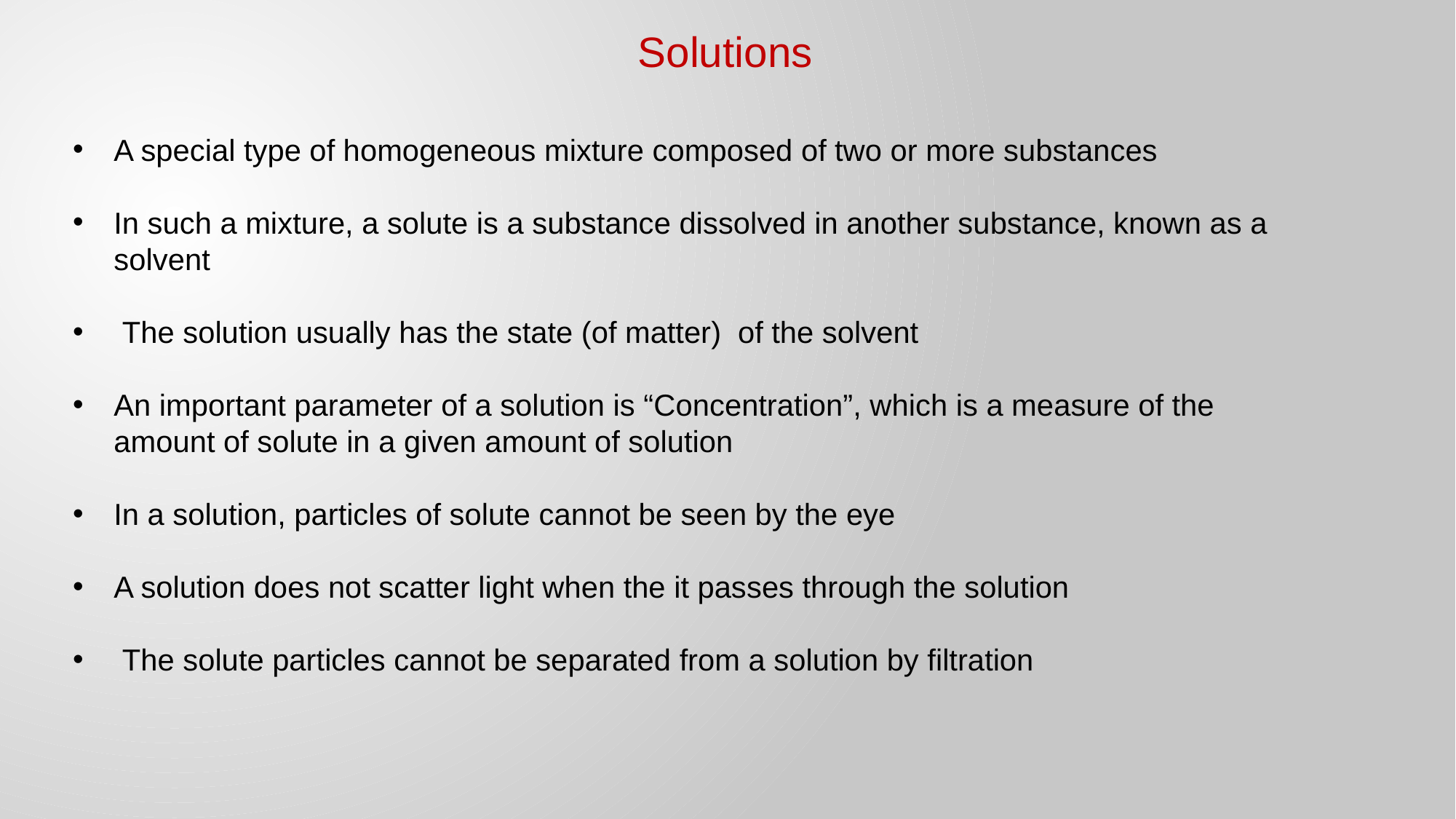

Solutions
A special type of homogeneous mixture composed of two or more substances

In such a mixture, a solute is a substance dissolved in another substance, known as a solvent

 The solution usually has the state (of matter)  of the solvent

An important parameter of a solution is “Concentration”, which is a measure of the amount of solute in a given amount of solution

In a solution, particles of solute cannot be seen by the eye

A solution does not scatter light when the it passes through the solution

 The solute particles cannot be separated from a solution by filtration